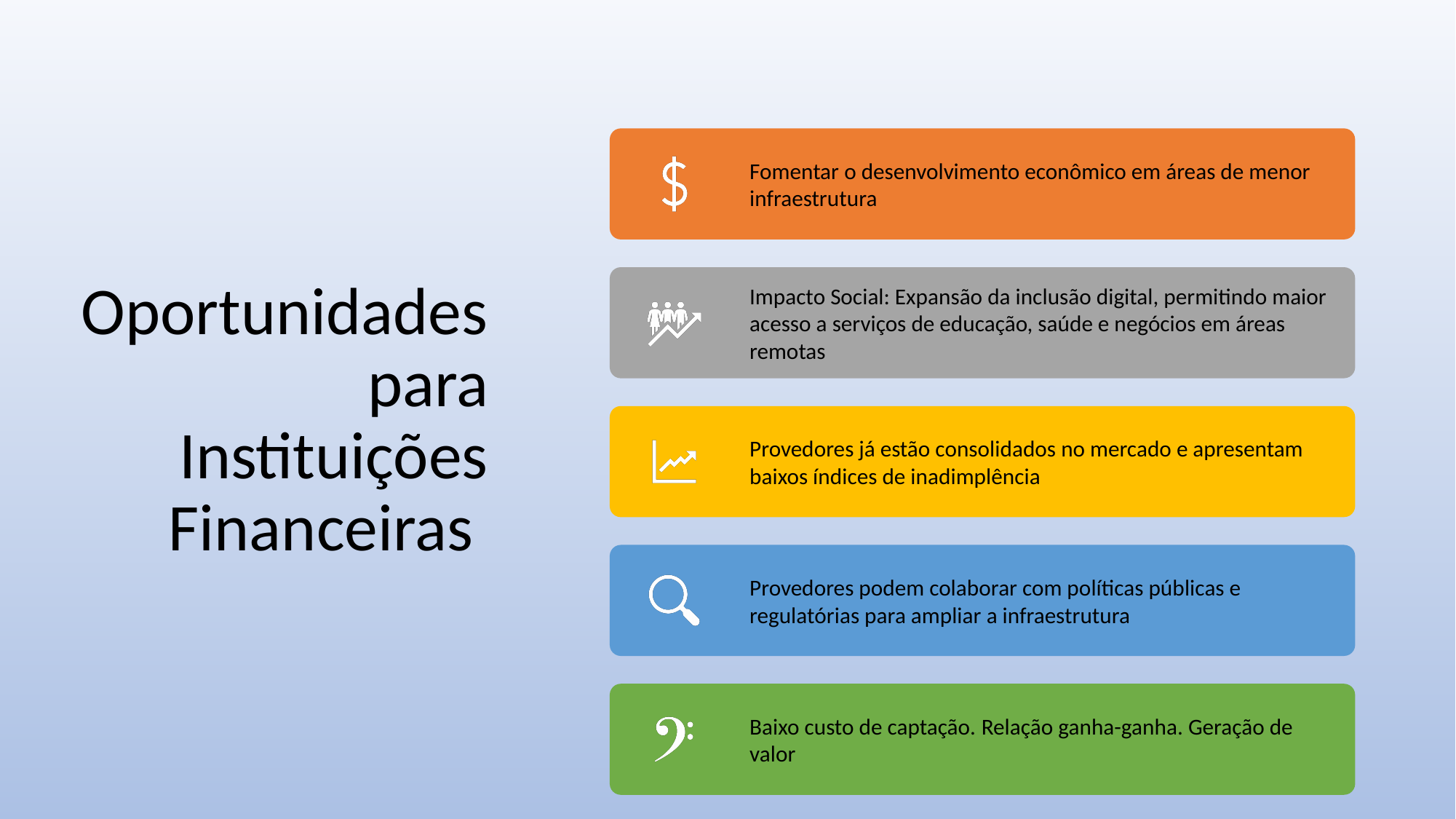

# Oportunidades para Instituições Financeiras
Fomentar o desenvolvimento econômico em áreas de menor infraestrutura
Impacto Social: Expansão da inclusão digital, permitindo maior acesso a serviços de educação, saúde e negócios em áreas remotas
Provedores já estão consolidados no mercado e apresentam baixos índices de inadimplência
Provedores podem colaborar com políticas públicas e regulatórias para ampliar a infraestrutura
Baixo custo de captação. Relação ganha-ganha. Geração de valor